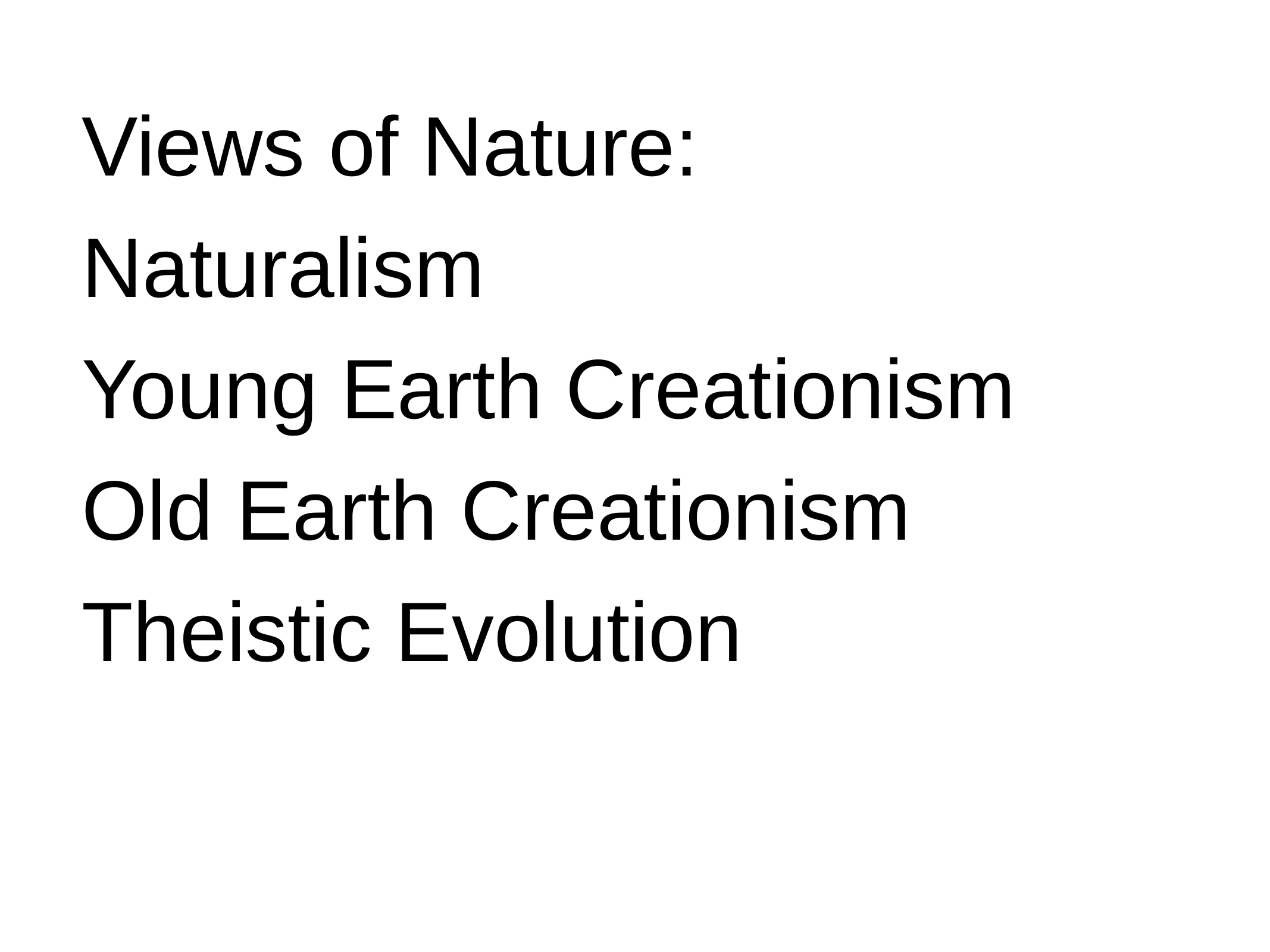

# Views of Nature:
Naturalism
Young Earth Creationism
Old Earth Creationism
Theistic Evolution